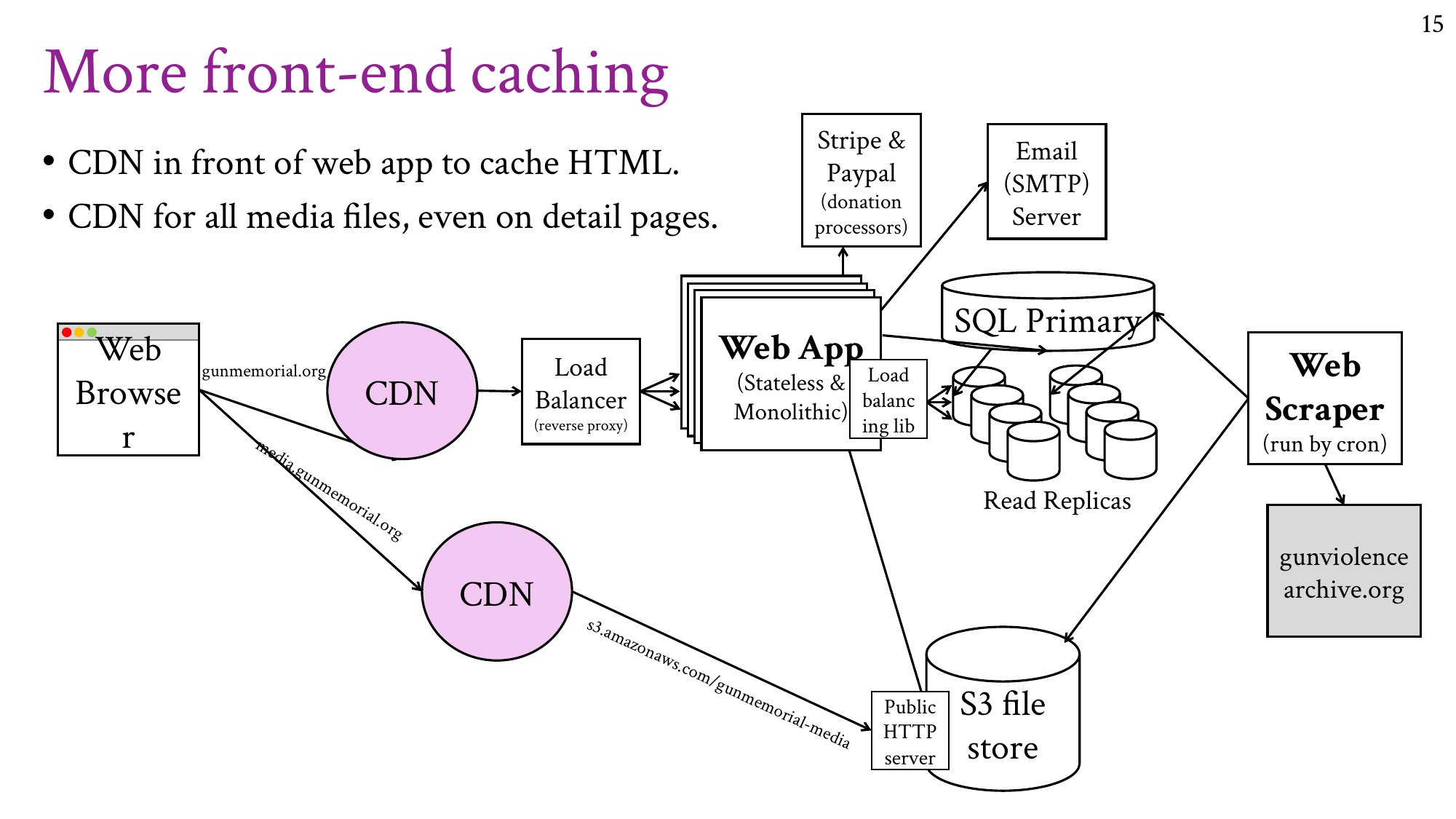

# More front-end caching
Stripe & Paypal (donation processors)
Email (SMTP) Server
CDN in front of web app to cache HTML.
CDN for all media files, even on detail pages.
SQL Primary

Web App
(Stateless & Monolithic)
CDN
Web Browser

Web Scraper
(run by cron)
Load Balancer
(reverse proxy)
gunmemorial.org
Load balancing lib

media.gunmemorial.org
Read Replicas
gunviolencearchive.org
CDN
S3 file store
s3.amazonaws.com/gunmemorial-media
Public HTTP
server